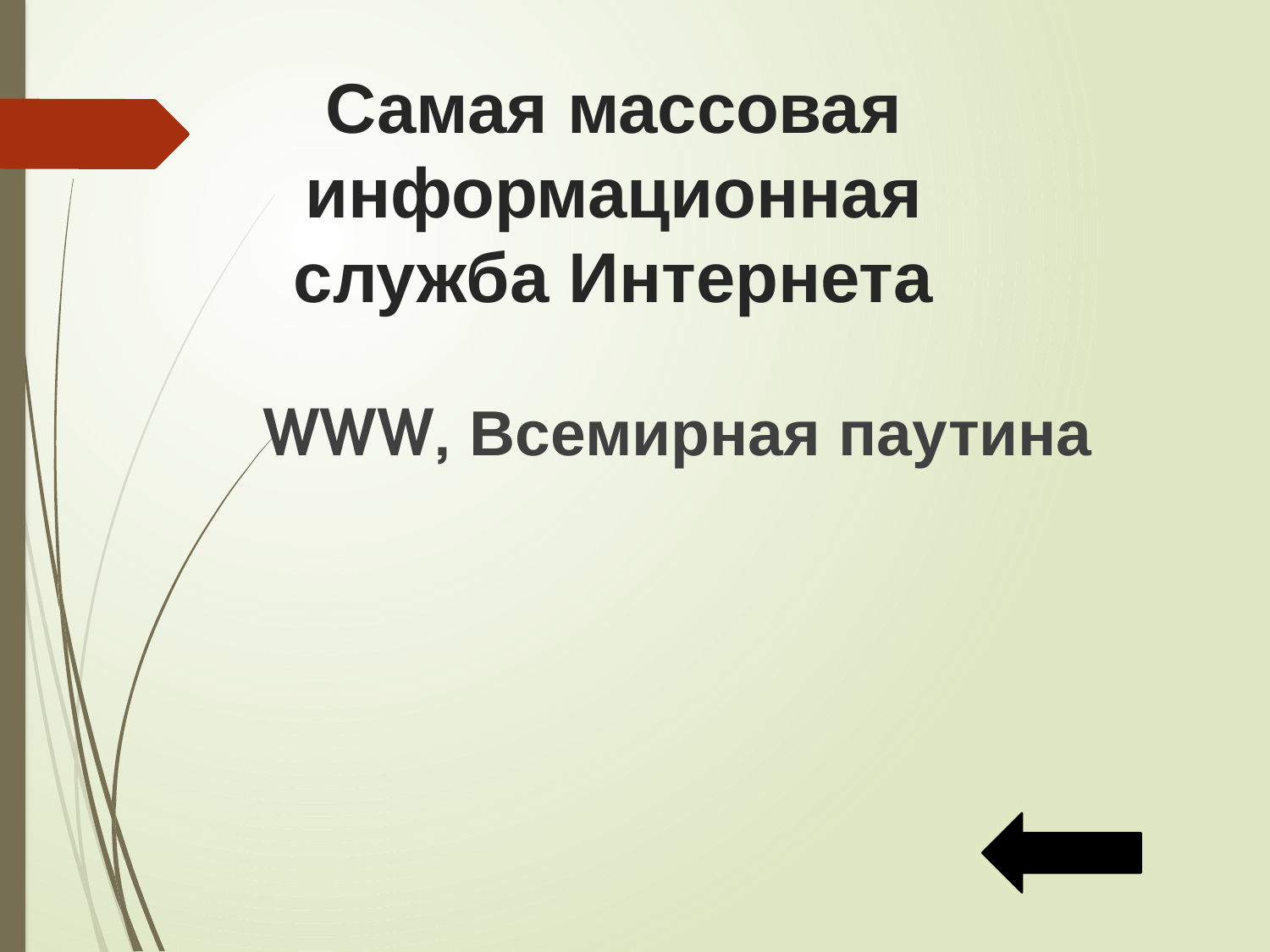

# Самая массовая информационная служба Интернета
WWW, Всемирная паутина